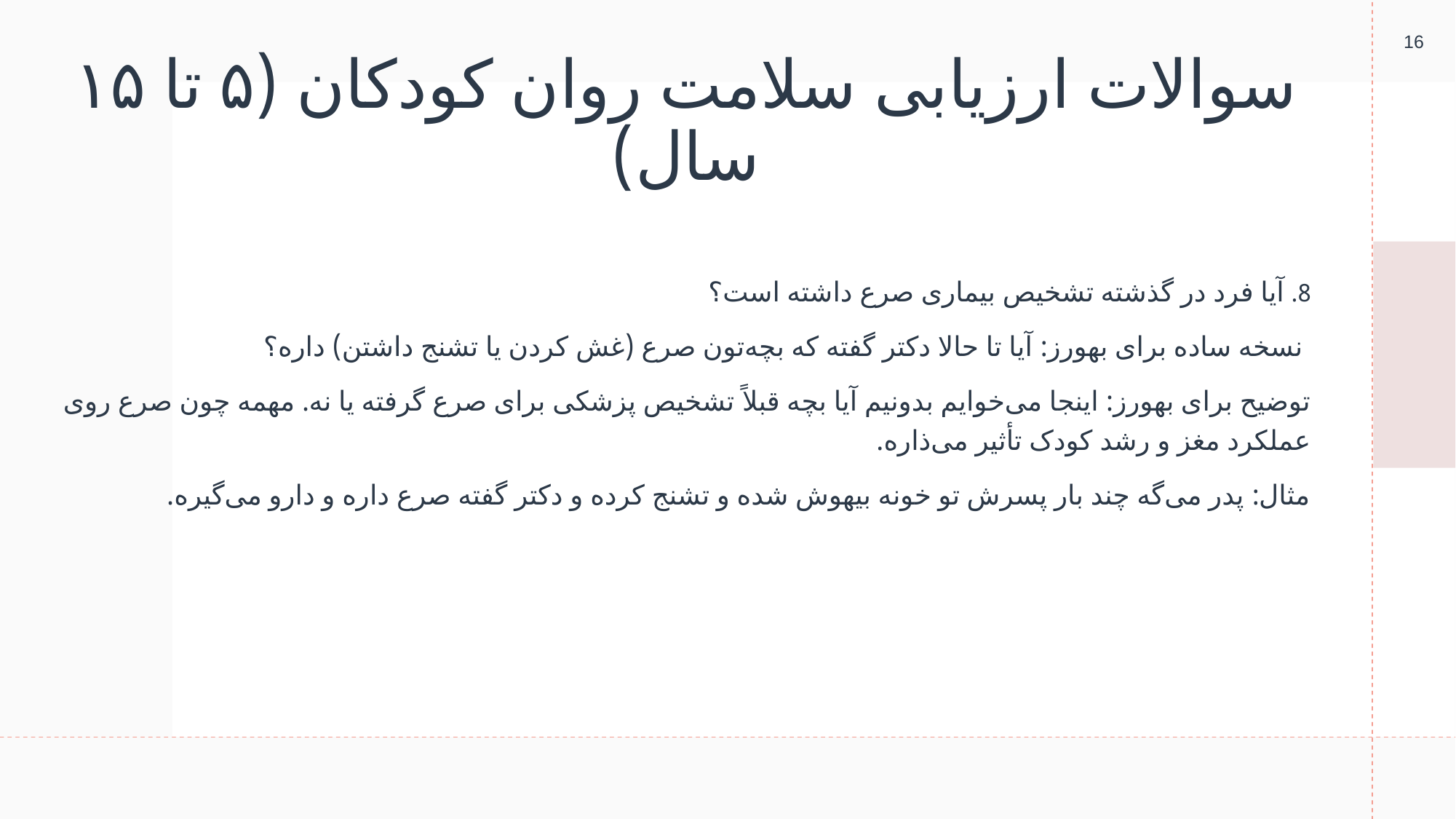

16
# سوالات ارزیابی سلامت روان کودکان (۵ تا ۱۵ سال)
8. آیا فرد در گذشته تشخیص بیماری صرع داشته است؟
 نسخه ساده برای بهورز: آیا تا حالا دکتر گفته که بچه‌تون صرع (غش کردن یا تشنج داشتن) داره؟
توضیح برای بهورز: اینجا می‌خوایم بدونیم آیا بچه قبلاً تشخیص پزشکی برای صرع گرفته یا نه. مهمه چون صرع روی عملکرد مغز و رشد کودک تأثیر می‌ذاره.
مثال: پدر می‌گه چند بار پسرش تو خونه بیهوش شده و تشنج کرده و دکتر گفته صرع داره و دارو می‌گیره.